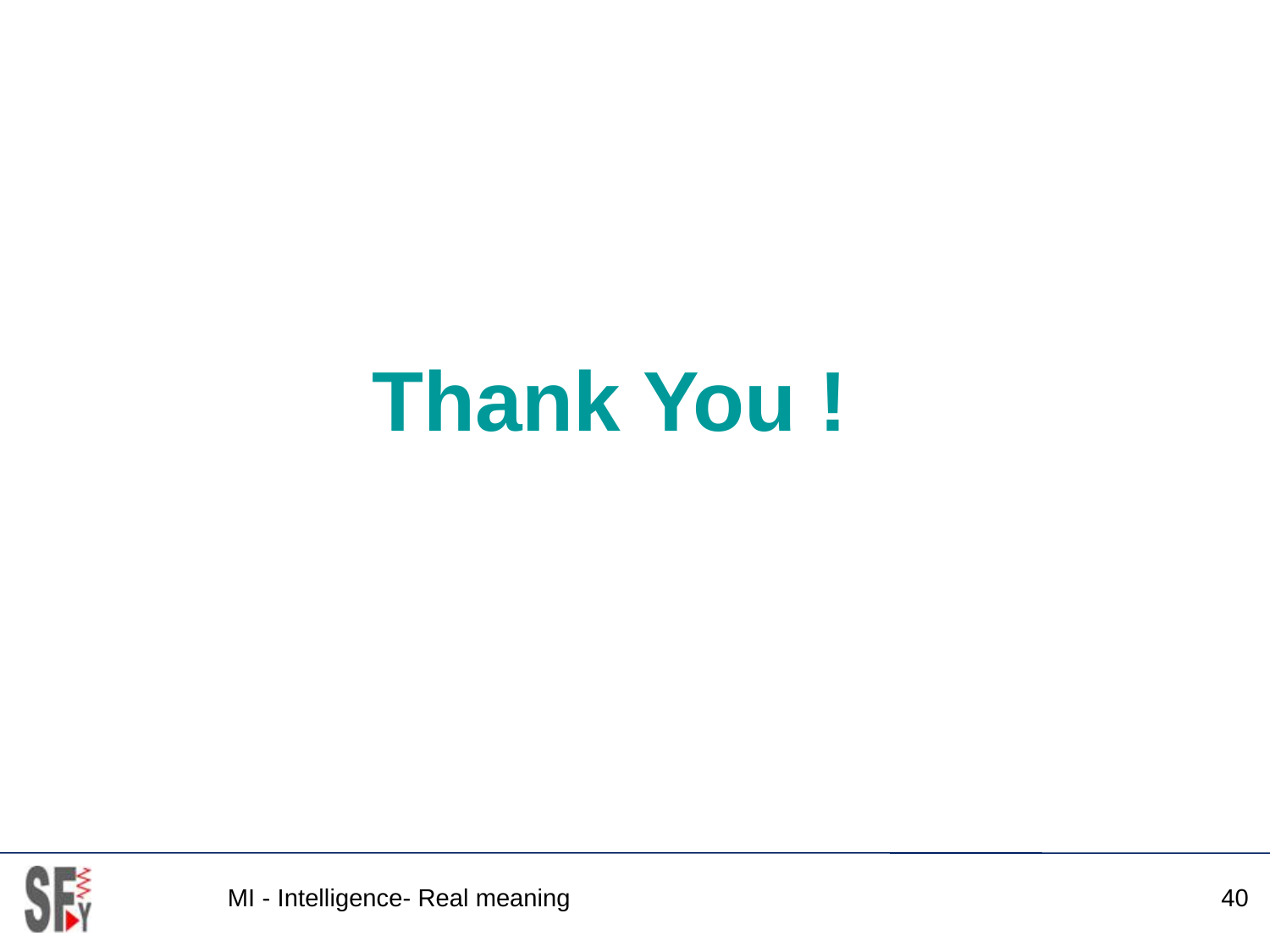

Thank You !
MI - Intelligence- Real meaning
40